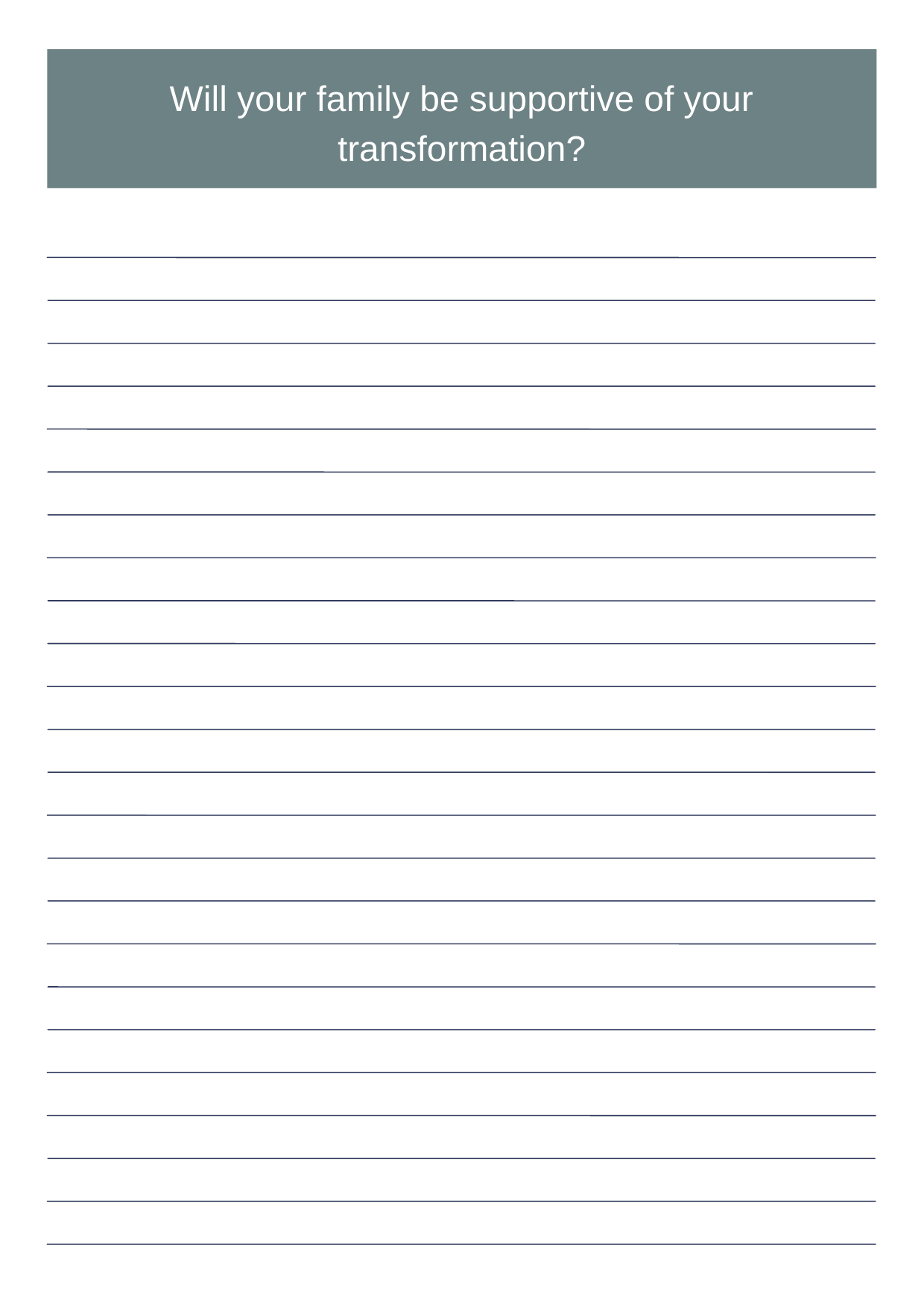

Will your family be supportive of your transformation?